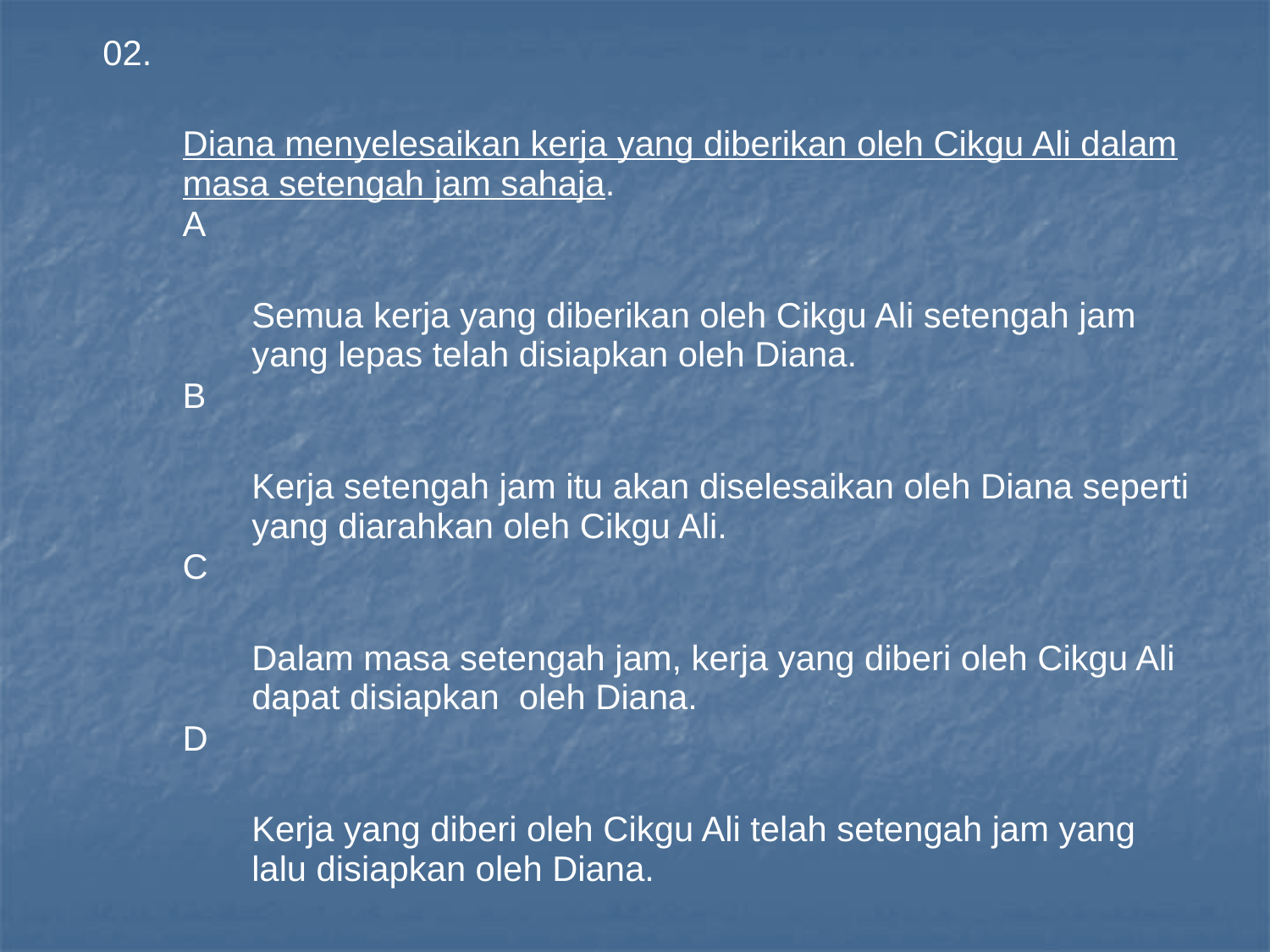

| 02. | Diana menyelesaikan kerja yang diberikan oleh Cikgu Ali dalam masa setengah jam sahaja. |  |
| --- | --- | --- |
|  | A | Semua kerja yang diberikan oleh Cikgu Ali setengah jam yang lepas telah disiapkan oleh Diana. |
|  | B | Kerja setengah jam itu akan diselesaikan oleh Diana seperti yang diarahkan oleh Cikgu Ali. |
|  | C | Dalam masa setengah jam, kerja yang diberi oleh Cikgu Ali dapat disiapkan oleh Diana. |
|  | D | Kerja yang diberi oleh Cikgu Ali telah setengah jam yang lalu disiapkan oleh Diana. |